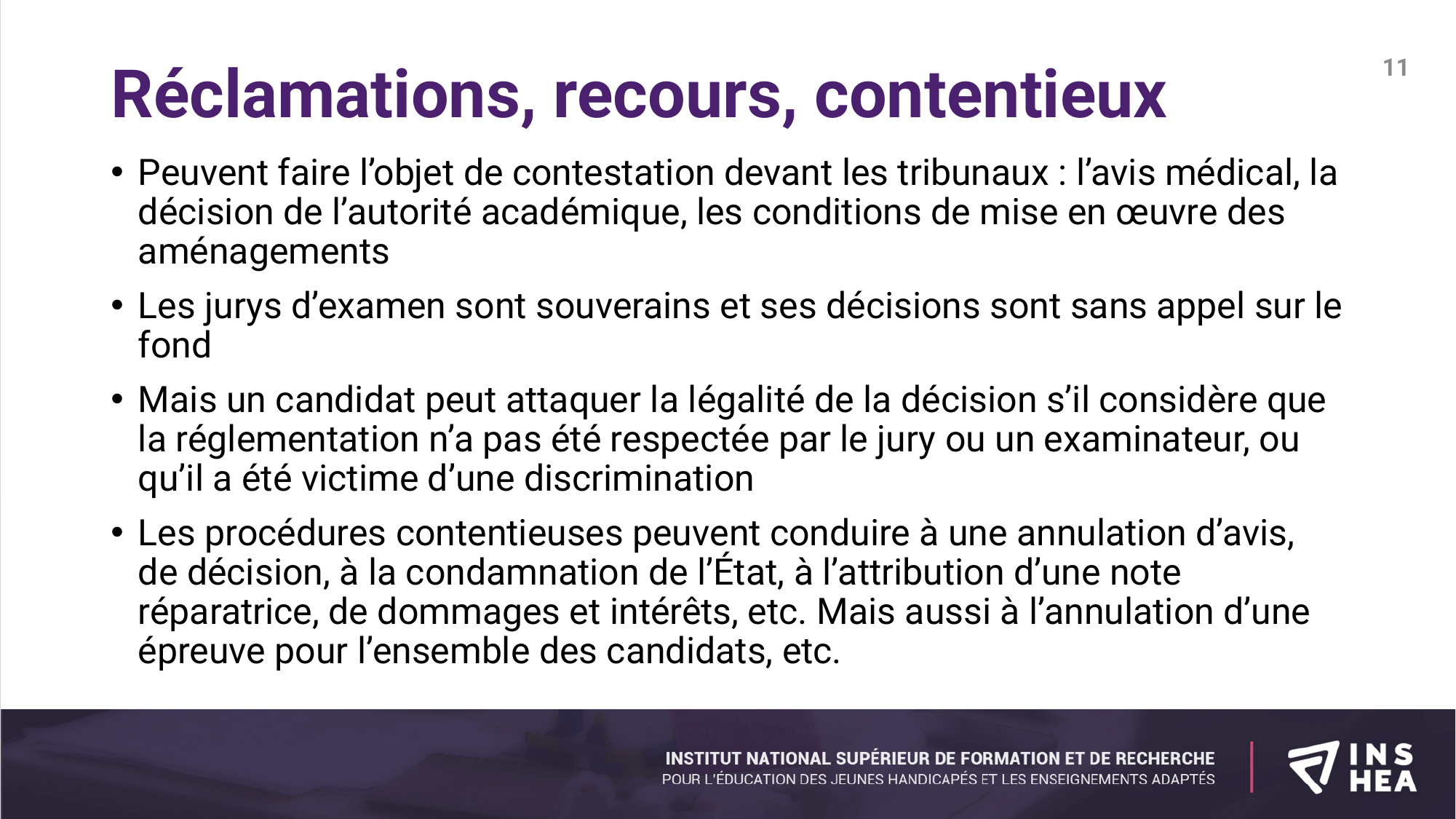

# Réclamations, recours, contentieux
11
Peuvent faire l’objet de contestation devant les tribunaux : l’avis médical, la décision de l’autorité académique, les conditions de mise en œuvre des aménagements
Les jurys d’examen sont souverains et ses décisions sont sans appel sur le fond
Mais un candidat peut attaquer la légalité de la décision s’il considère que la réglementation n’a pas été respectée par le jury ou un examinateur, ou qu’il a été victime d’une discrimination
Les procédures contentieuses peuvent conduire à une annulation d’avis, de décision, à la condamnation de l’État, à l’attribution d’une note réparatrice, de dommages et intérêts, etc. Mais aussi à l’annulation d’une épreuve pour l’ensemble des candidats, etc.